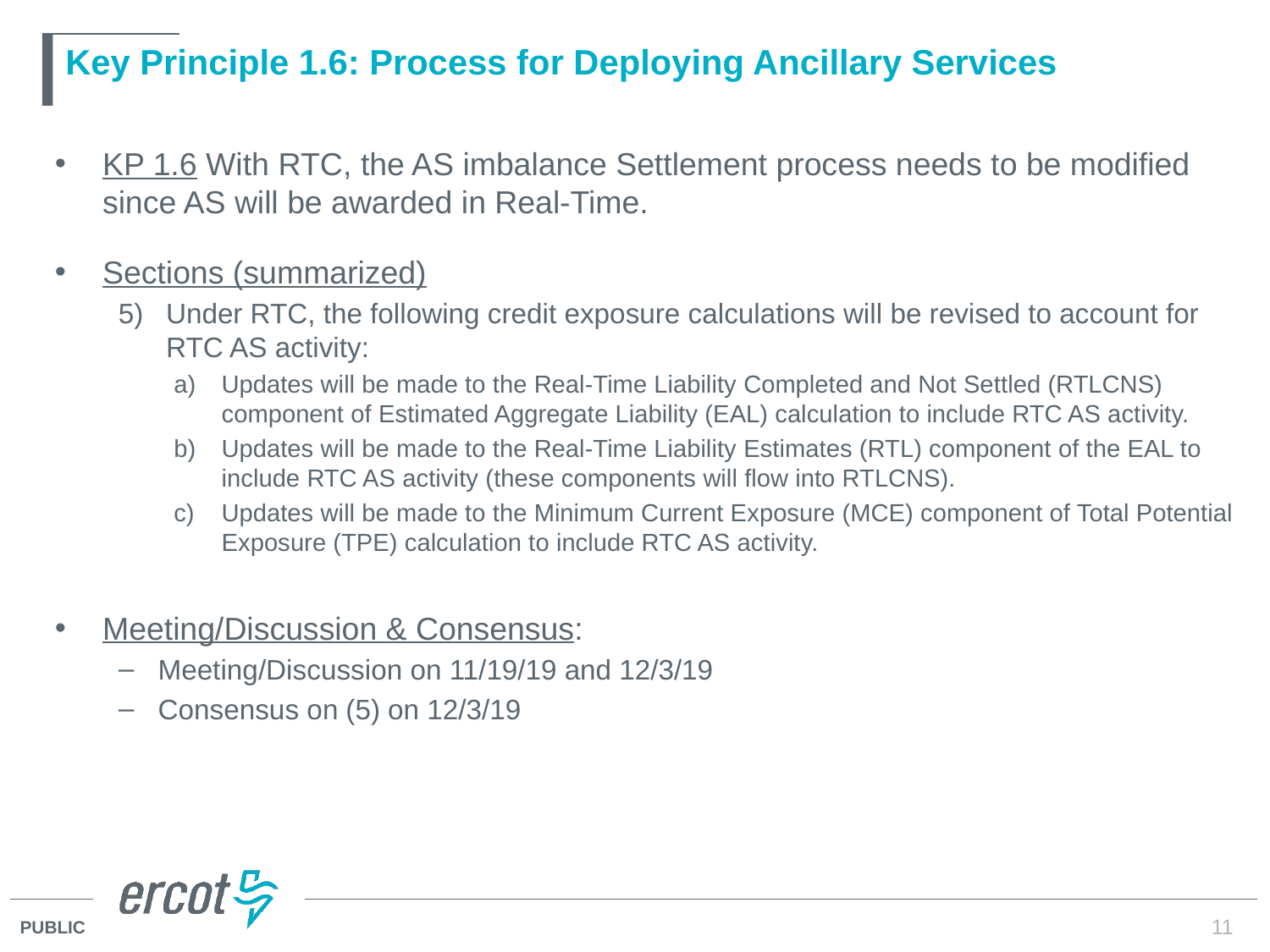

# Key Principle 1.6: Process for Deploying Ancillary Services
KP 1.6 With RTC, the AS imbalance Settlement process needs to be modified since AS will be awarded in Real-Time.

Sections (summarized)
Under RTC, the following credit exposure calculations will be revised to account for RTC AS activity:
Updates will be made to the Real-Time Liability Completed and Not Settled (RTLCNS) component of Estimated Aggregate Liability (EAL) calculation to include RTC AS activity.
Updates will be made to the Real-Time Liability Estimates (RTL) component of the EAL to include RTC AS activity (these components will flow into RTLCNS).
Updates will be made to the Minimum Current Exposure (MCE) component of Total Potential Exposure (TPE) calculation to include RTC AS activity.

Meeting/Discussion & Consensus:
Meeting/Discussion on 11/19/19 and 12/3/19
Consensus on (5) on 12/3/19
11